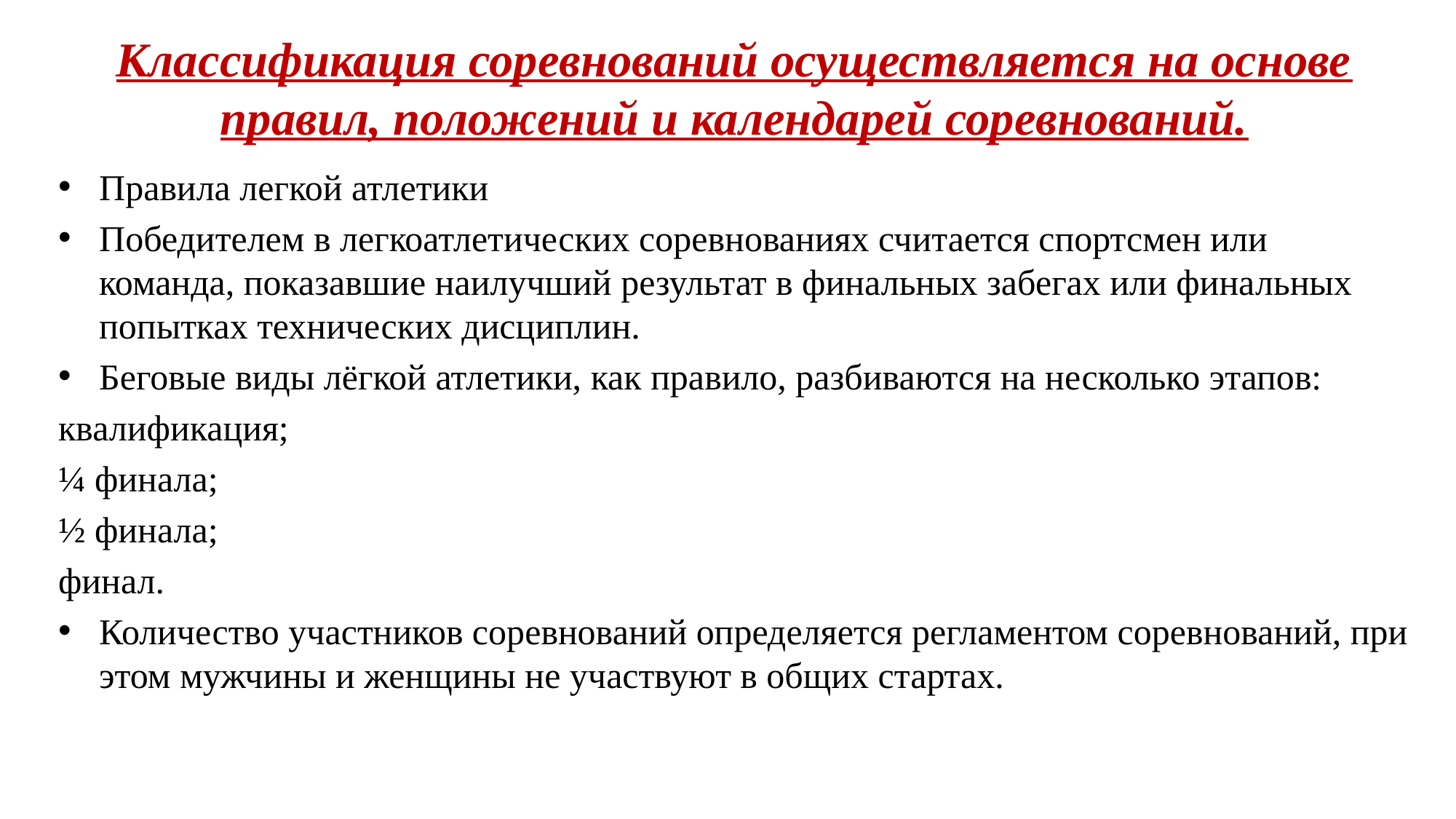

# Классификация соревнований осуществляется на основе правил, положений и календарей соревнований.
Правила легкой атлетики
Победителем в легкоатлетических соревнованиях считается спортсмен или команда, показавшие наилучший результат в финальных забегах или финальных попытках технических дисциплин.
Беговые виды лёгкой атлетики, как правило, разбиваются на несколько этапов:
квалификация;
¼ финала;
½ финала;
финал.
Количество участников соревнований определяется регламентом соревнований, при этом мужчины и женщины не участвуют в общих стартах.